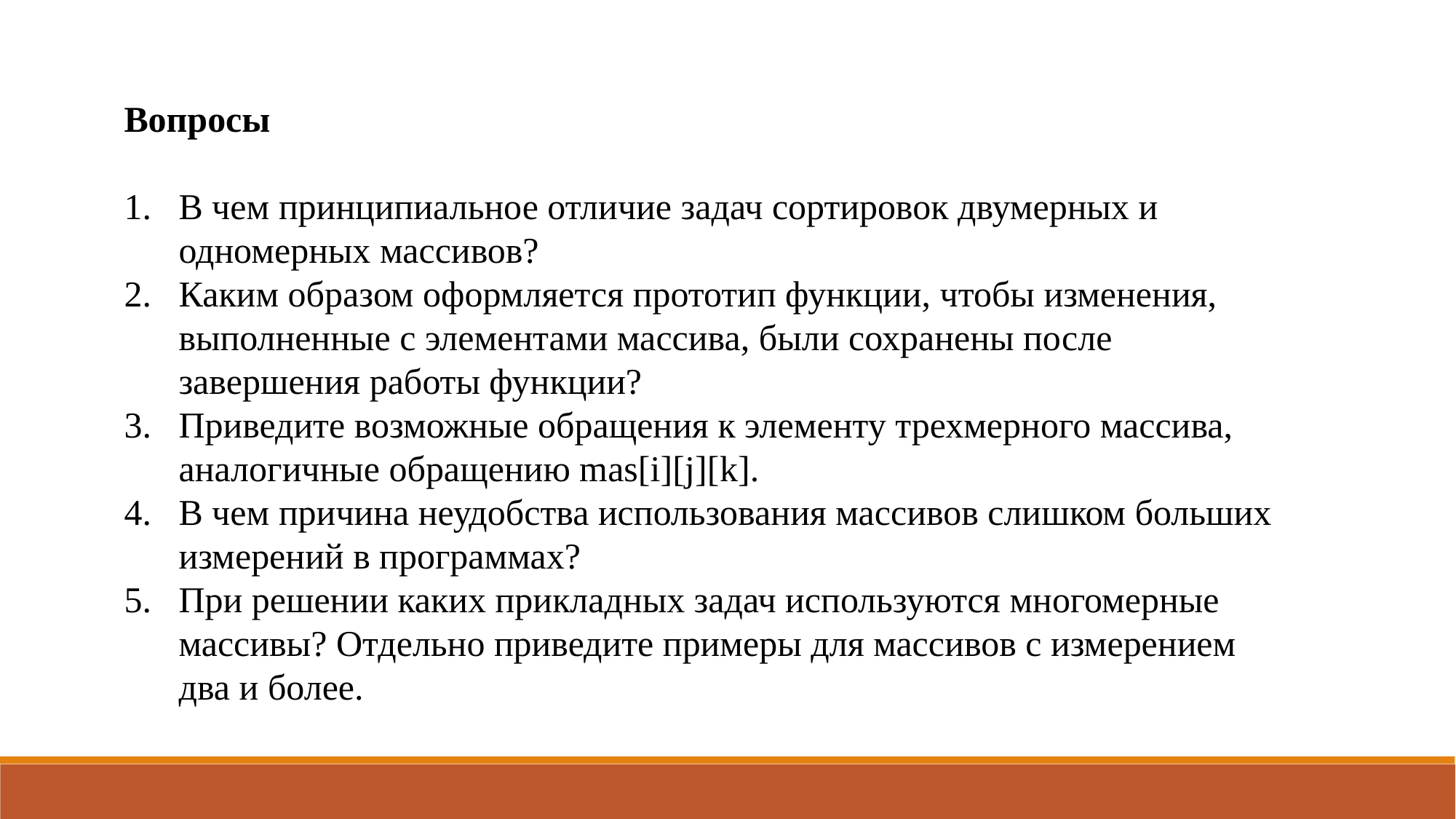

Вопросы

В чем принципиальное отличие задач сортировок двумерных и одномерных массивов?
Каким образом оформляется прототип функции, чтобы изменения, выполненные с элементами массива, были сохранены после завершения работы функции?
Приведите возможные обращения к элементу трехмерного массива, аналогичные обращению mas[i][j][k].
В чем причина неудобства использования массивов слишком больших измерений в программах?
При решении каких прикладных задач используются многомерные массивы? Отдельно приведите примеры для массивов с измерением два и более.